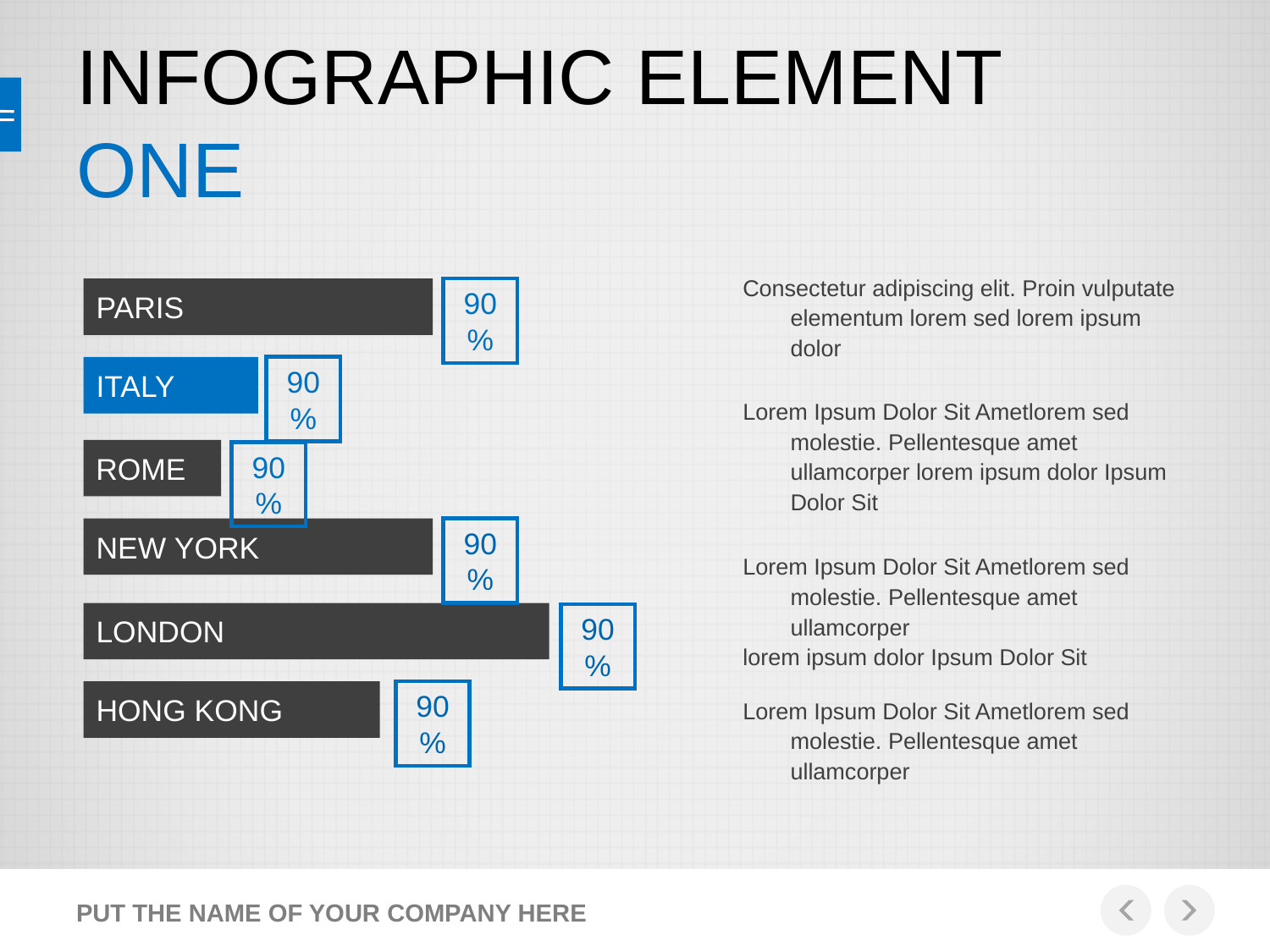

INFOGRAPHIC ELEMENT ONE
Consectetur adipiscing elit. Proin vulputate elementum lorem sed lorem ipsum dolor
PARIS
90%
ITALY
90%
Lorem Ipsum Dolor Sit Ametlorem sed molestie. Pellentesque amet ullamcorper lorem ipsum dolor Ipsum Dolor Sit

ROME
90%
NEW YORK
90%
Lorem Ipsum Dolor Sit Ametlorem sed molestie. Pellentesque amet ullamcorper
lorem ipsum dolor Ipsum Dolor Sit

LONDON
90%
HONG KONG
90%
Lorem Ipsum Dolor Sit Ametlorem sed molestie. Pellentesque amet ullamcorper
PUT THE NAME OF YOUR COMPANY HERE